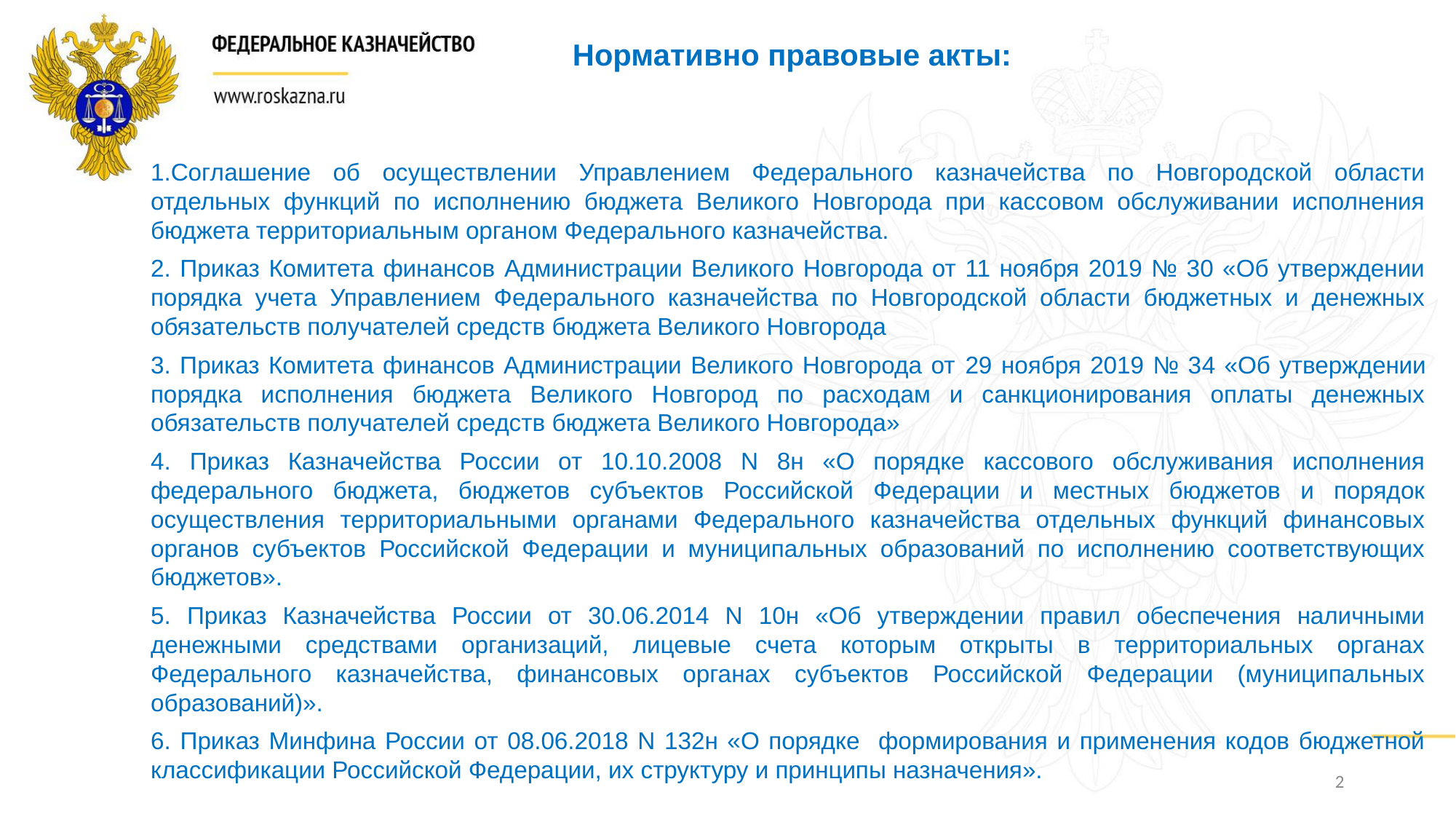

Нормативно правовые акты:
1.Соглашение об осуществлении Управлением Федерального казначейства по Новгородской области отдельных функций по исполнению бюджета Великого Новгорода при кассовом обслуживании исполнения бюджета территориальным органом Федерального казначейства.
2. Приказ Комитета финансов Администрации Великого Новгорода от 11 ноября 2019 № 30 «Об утверждении порядка учета Управлением Федерального казначейства по Новгородской области бюджетных и денежных обязательств получателей средств бюджета Великого Новгорода
3. Приказ Комитета финансов Администрации Великого Новгорода от 29 ноября 2019 № 34 «Об утверждении порядка исполнения бюджета Великого Новгород по расходам и санкционирования оплаты денежных обязательств получателей средств бюджета Великого Новгорода»
4. Приказ Казначейства России от 10.10.2008 N 8н «О порядке кассового обслуживания исполнения федерального бюджета, бюджетов субъектов Российской Федерации и местных бюджетов и порядок осуществления территориальными органами Федерального казначейства отдельных функций финансовых органов субъектов Российской Федерации и муниципальных образований по исполнению соответствующих бюджетов».
5. Приказ Казначейства России от 30.06.2014 N 10н «Об утверждении правил обеспечения наличными денежными средствами организаций, лицевые счета которым открыты в территориальных органах Федерального казначейства, финансовых органах субъектов Российской Федерации (муниципальных образований)».
6. Приказ Минфина России от 08.06.2018 N 132н «О порядке  формирования и применения кодов бюджетной классификации Российской Федерации, их структуру и принципы назначения».

2